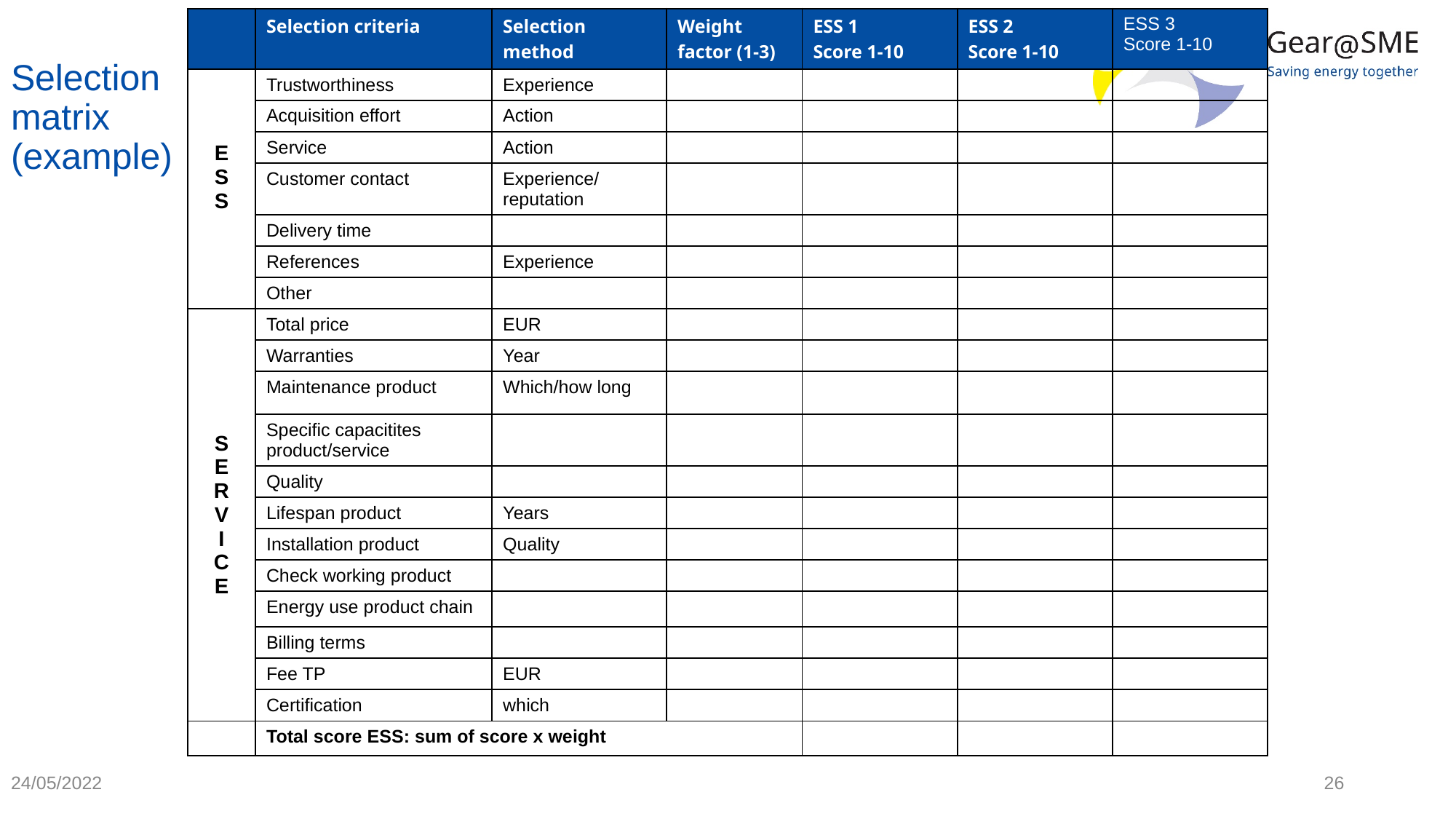

# Selection matrix (example)
|  | Selection criteria | Selection method | Weight factor (1-3) | ESS 1 Score 1-10 | ESS 2 Score 1-10 | ESS 3 Score 1-10 |
| --- | --- | --- | --- | --- | --- | --- |
| E S S | Trustworthiness | Experience |  |  |  |  |
|  | Acquisition effort | Action |  |  |  |  |
|  | Service | Action |  |  |  |  |
|  | Customer contact | Experience/ reputation |  |  |  |  |
|  | Delivery time |  |  |  |  |  |
|  | References | Experience |  |  |  |  |
|  | Other |  |  |  |  |  |
| S E R V I C E | Total price | EUR |  |  |  |  |
|  | Warranties | Year |  |  |  |  |
|  | Maintenance product | Which/how long |  |  |  |  |
|  | Specific capacitites product/service |  |  |  |  |  |
|  | Quality |  |  |  |  |  |
|  | Lifespan product | Years |  |  |  |  |
|  | Installation product | Quality |  |  |  |  |
|  | Check working product |  |  |  |  |  |
|  | Energy use product chain |  |  |  |  |  |
|  | Billing terms |  |  |  |  |  |
|  | Fee TP | EUR |  |  |  |  |
|  | Certification | which |  |  |  |  |
|  | Total score ESS: sum of score x weight |  |  |  |  |  |

24/05/2022
26